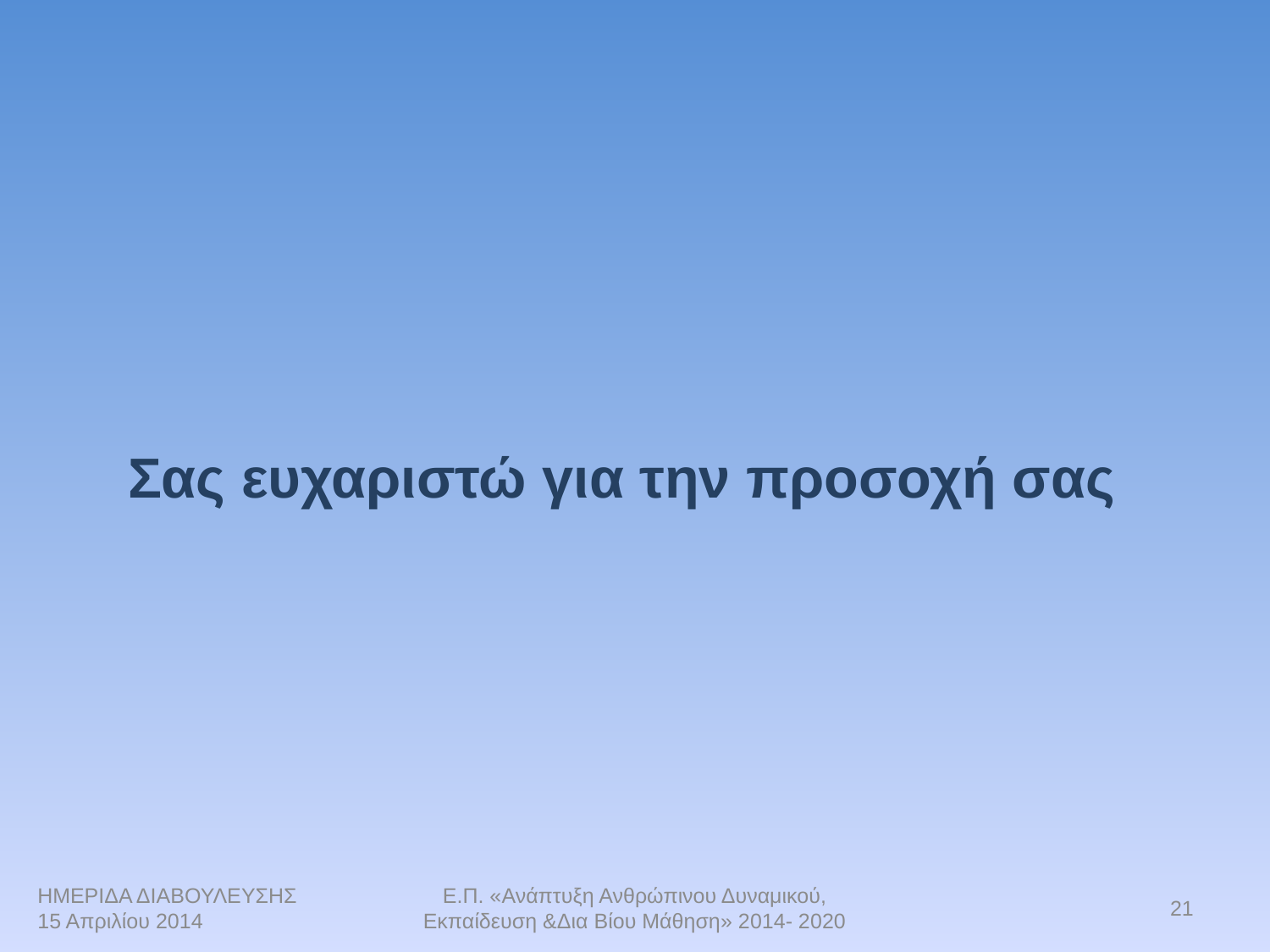

#

Σας ευχαριστώ για την προσοχή σας

ΗΜΕΡΙΔΑ ΔΙΑΒΟΥΛΕΥΣΗΣ
15 Απριλίου 2014
Ε.Π. «Ανάπτυξη Ανθρώπινου Δυναμικού, Εκπαίδευση &Δια Βίου Μάθηση» 2014- 2020
21